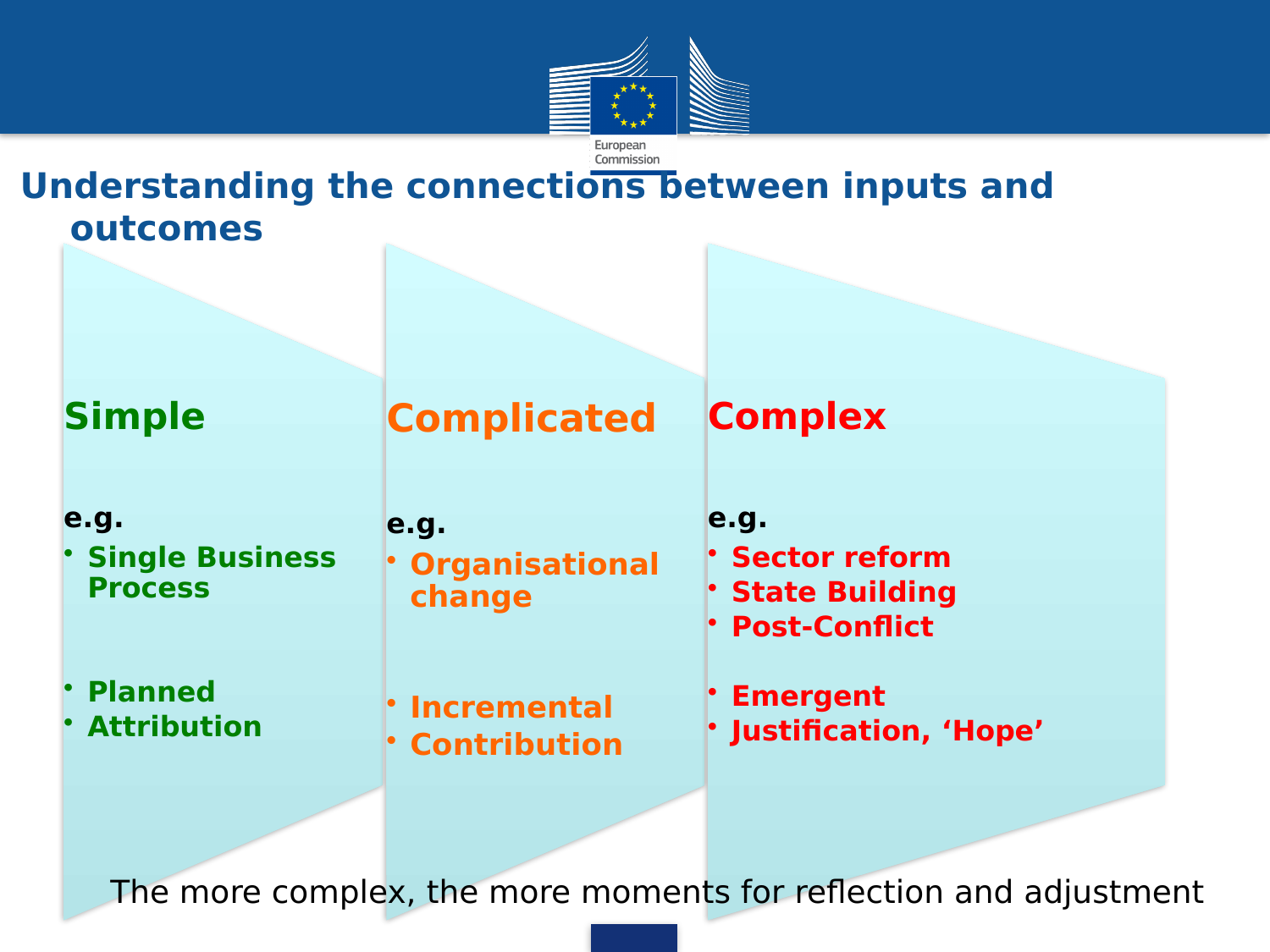

# Understanding the connections between inputs and outcomes
Simple

e.g.
Single Business Process

Planned
Attribution
Complicated

e.g.
Organisational change

Incremental
Contribution
Complex

e.g.
Sector reform
State Building
Post-Conflict

Emergent
Justification, ‘Hope’
The more complex, the more moments for reflection and adjustment